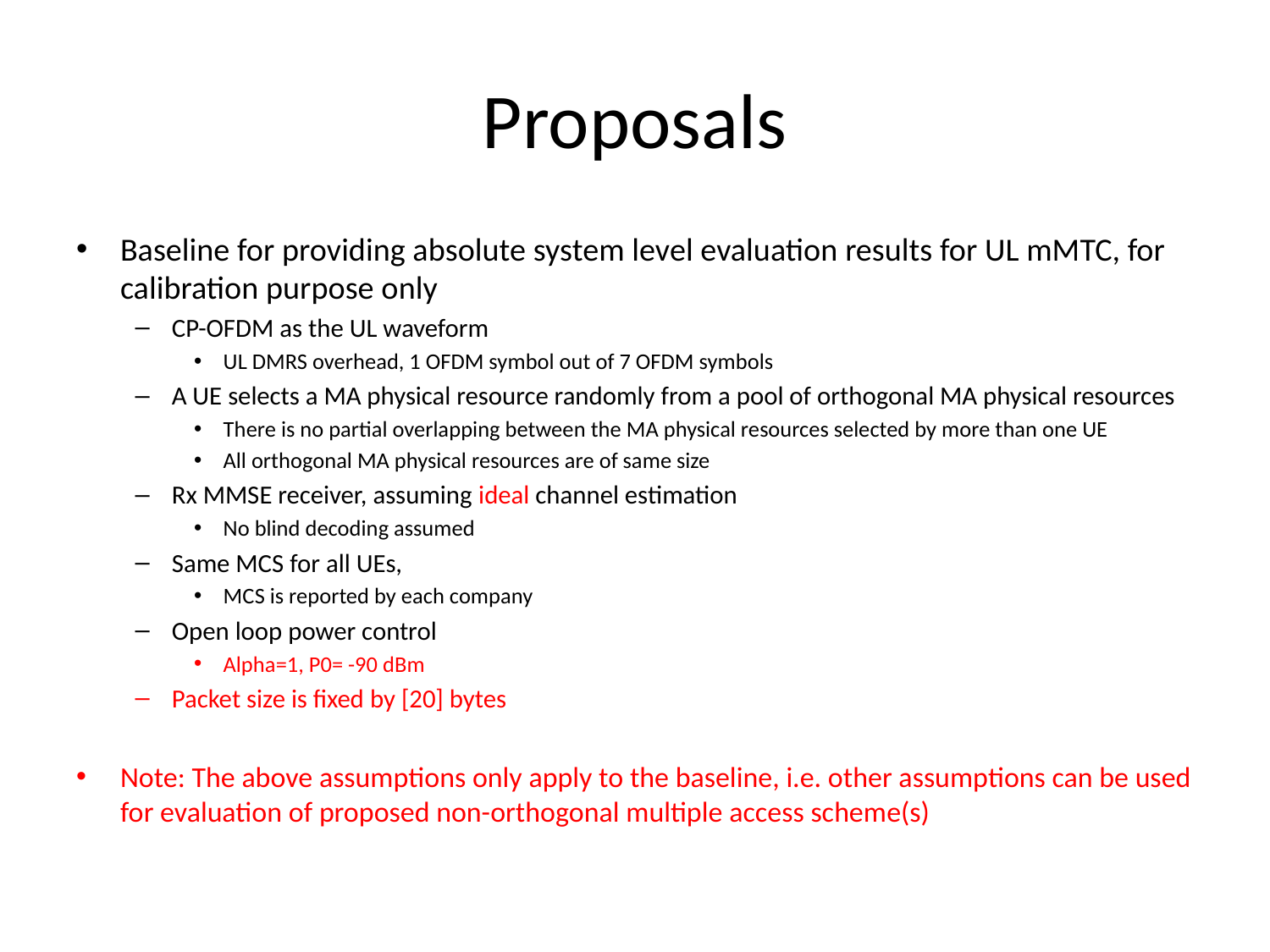

# Proposals
Baseline for providing absolute system level evaluation results for UL mMTC, for calibration purpose only
CP-OFDM as the UL waveform
UL DMRS overhead, 1 OFDM symbol out of 7 OFDM symbols
A UE selects a MA physical resource randomly from a pool of orthogonal MA physical resources
There is no partial overlapping between the MA physical resources selected by more than one UE
All orthogonal MA physical resources are of same size
Rx MMSE receiver, assuming ideal channel estimation
No blind decoding assumed
Same MCS for all UEs,
MCS is reported by each company
Open loop power control
Alpha=1, P0= -90 dBm
Packet size is fixed by [20] bytes

Note: The above assumptions only apply to the baseline, i.e. other assumptions can be used for evaluation of proposed non-orthogonal multiple access scheme(s)